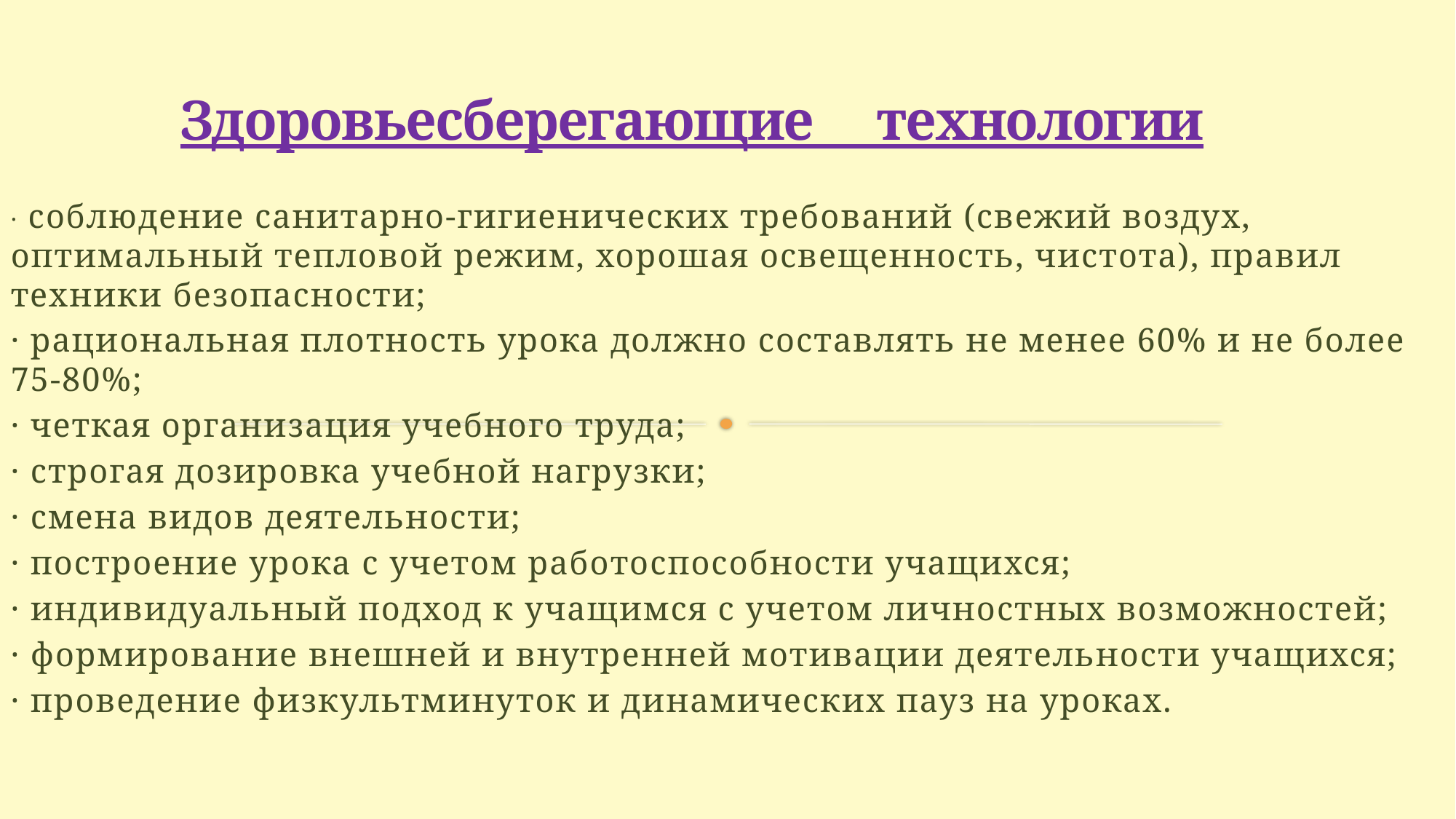

# Здоровьесберегающие     технологии
· соблюдение санитарно-гигиенических требований (свежий воздух, оптимальный тепловой режим, хорошая освещенность, чистота), правил техники безопасности;
· рациональная плотность урока должно составлять не менее 60% и не более 75-80%;
· четкая организация учебного труда;
· строгая дозировка учебной нагрузки;
· смена видов деятельности;
· построение урока с учетом работоспособности учащихся;
· индивидуальный подход к учащимся с учетом личностных возможностей;
· формирование внешней и внутренней мотивации деятельности учащихся;
· проведение физкультминуток и динамических пауз на уроках.